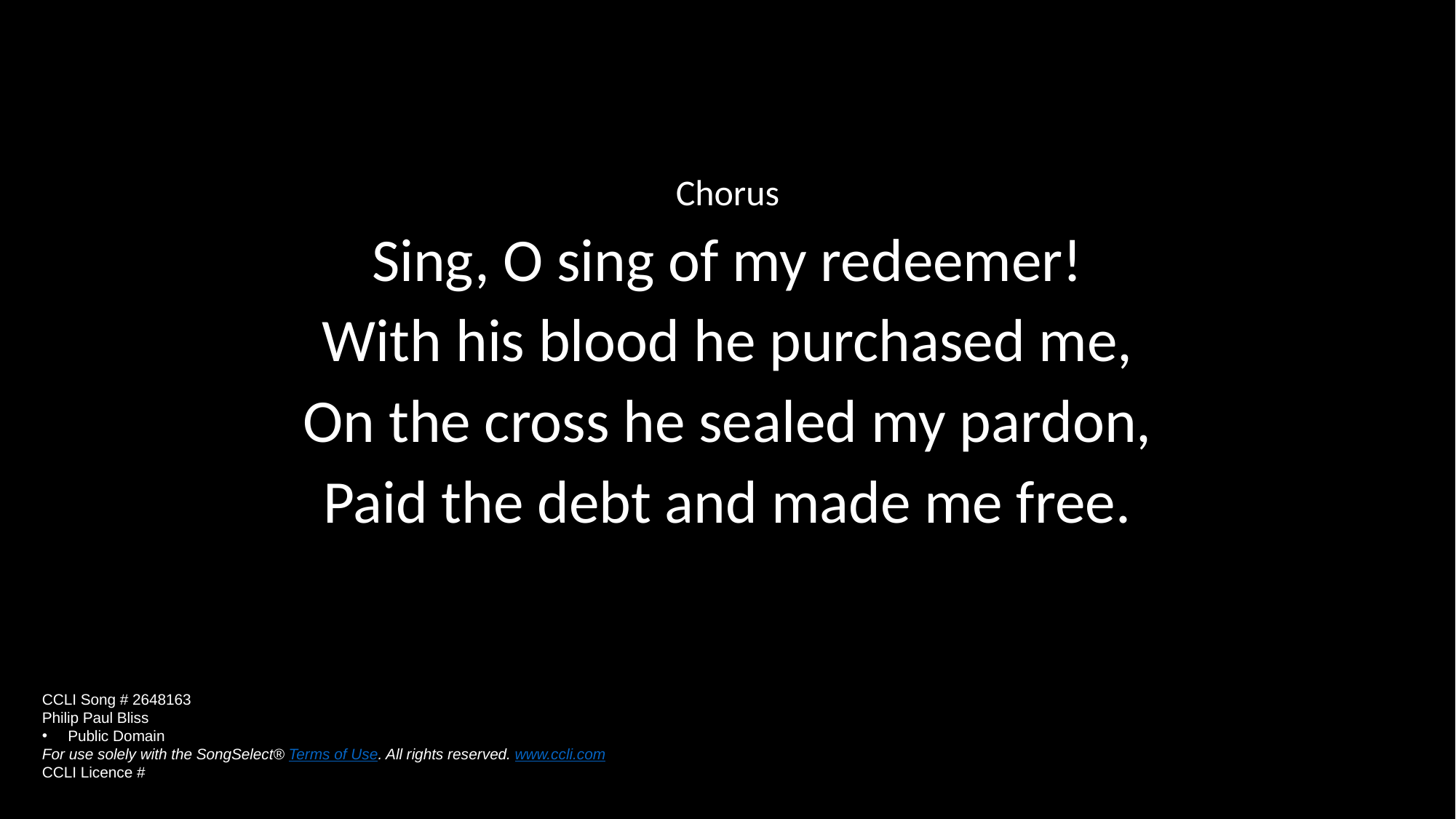

Chorus
Sing, O sing of my redeemer!
With his blood he purchased me,
On the cross he sealed my pardon,
Paid the debt and made me free.
CCLI Song # 2648163
Philip Paul Bliss
Public Domain
For use solely with the SongSelect® Terms of Use. All rights reserved. www.ccli.com
CCLI Licence #